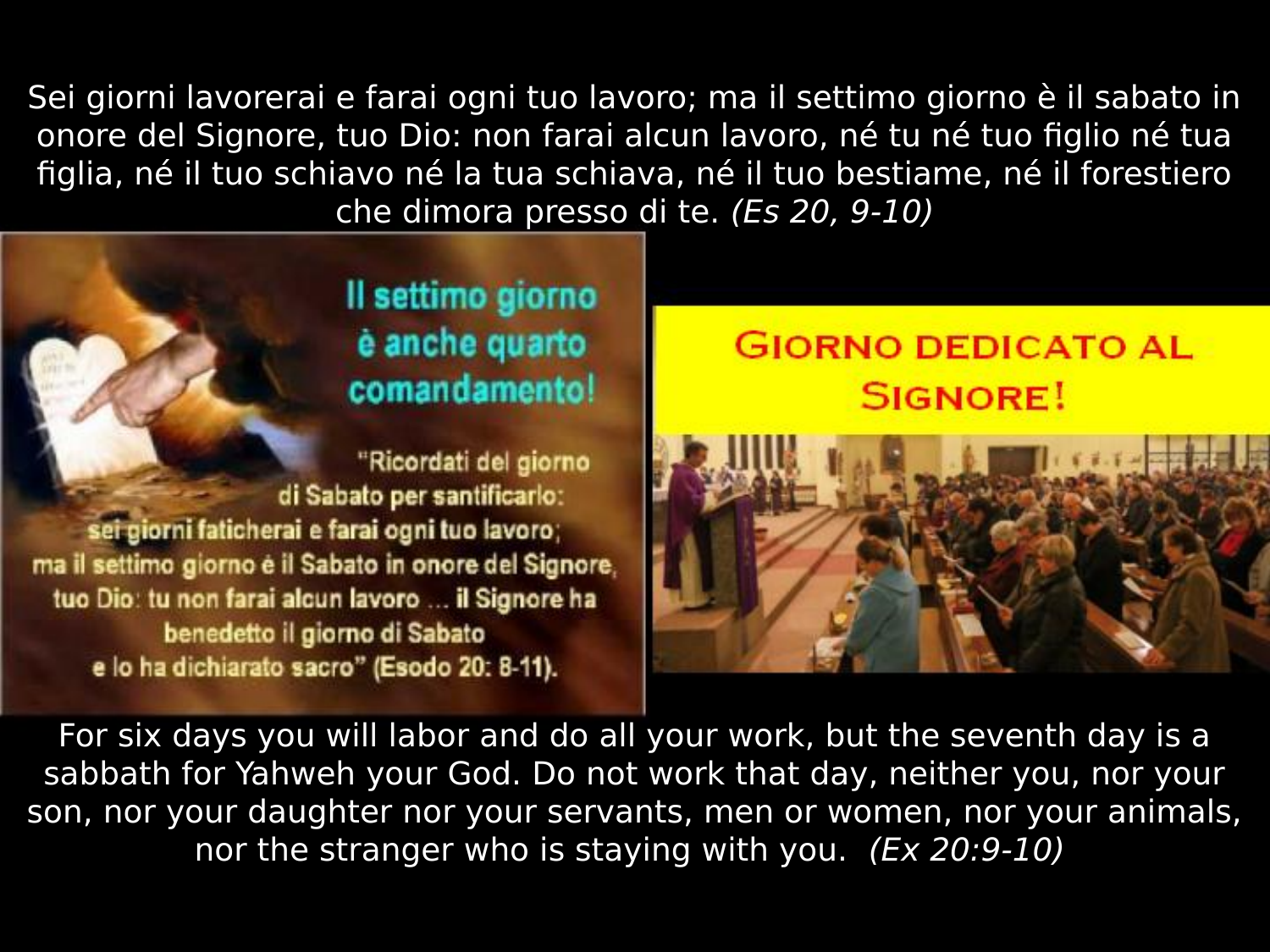

Sei giorni lavorerai e farai ogni tuo lavoro; ma il settimo giorno è il sabato in onore del Signore, tuo Dio: non farai alcun lavoro, né tu né tuo figlio né tua figlia, né il tuo schiavo né la tua schiava, né il tuo bestiame, né il forestiero che dimora presso di te. (Es 20, 9-10)
For six days you will labor and do all your work, but the seventh day is a sabbath for Yahweh your God. Do not work that day, neither you, nor your son, nor your daughter nor your servants, men or women, nor your animals, nor the stranger who is staying with you.  (Ex 20:9-10)